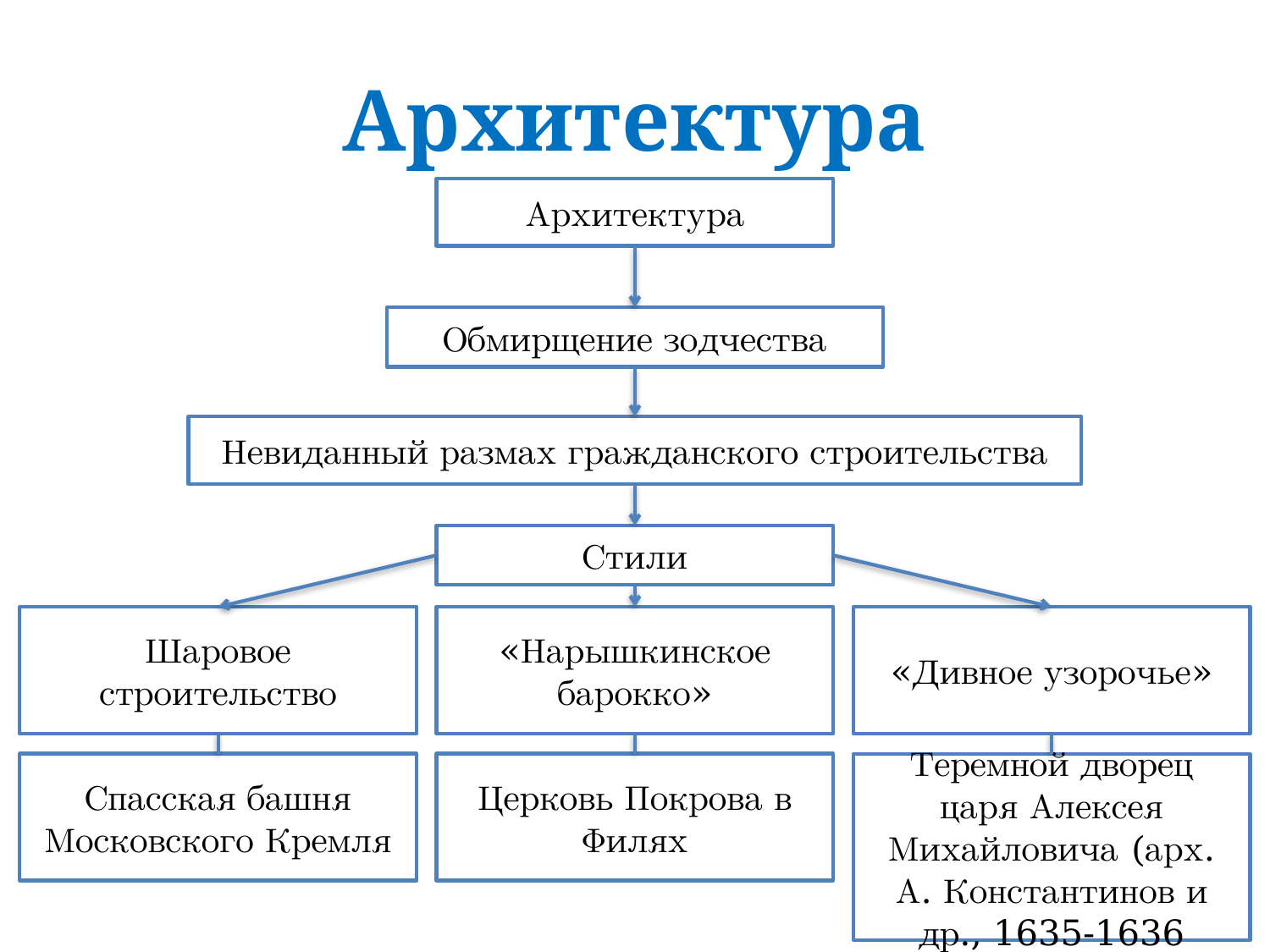

# Архитектура
Архитектура
Обмирщение зодчества
Невиданный размах гражданского строительства
Стили
Шаровое строительство
«Нарышкинское барокко»
«Дивное узорочье»
Спасская башня Московского Кремля
Церковь Покрова в Филях
Теремной дворец царя Алексея Михайловича (арх. А. Константинов и др., 1635-1636